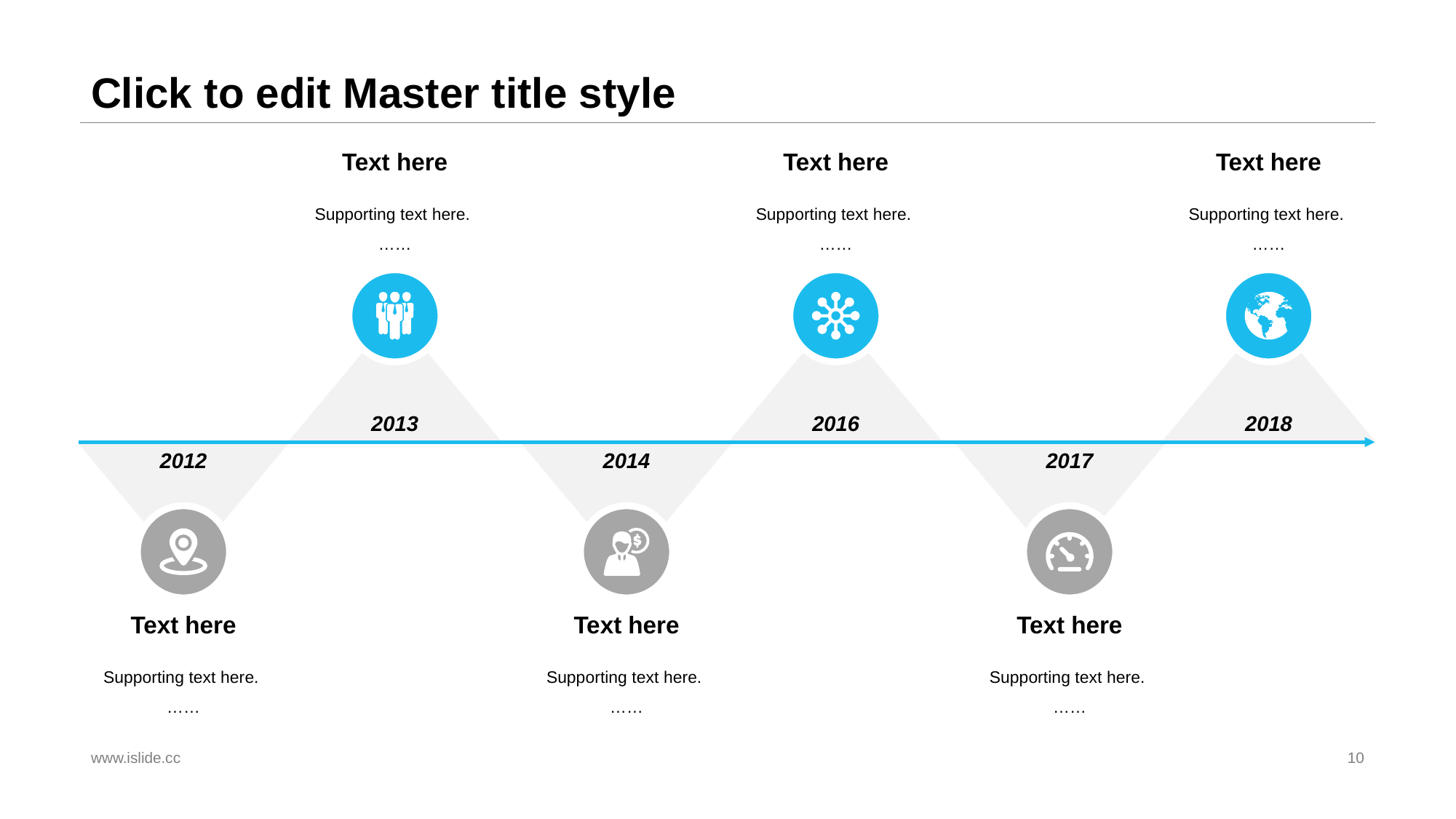

# Click to edit Master title style
Text here
Supporting text here.
……
Text here
Supporting text here.
……
Text here
Supporting text here.
……

2013
2016
2018

2012

2014

2017

Text here
Supporting text here.
……
Text here
Supporting text here.
……
Text here
Supporting text here.
……
www.islide.cc
10